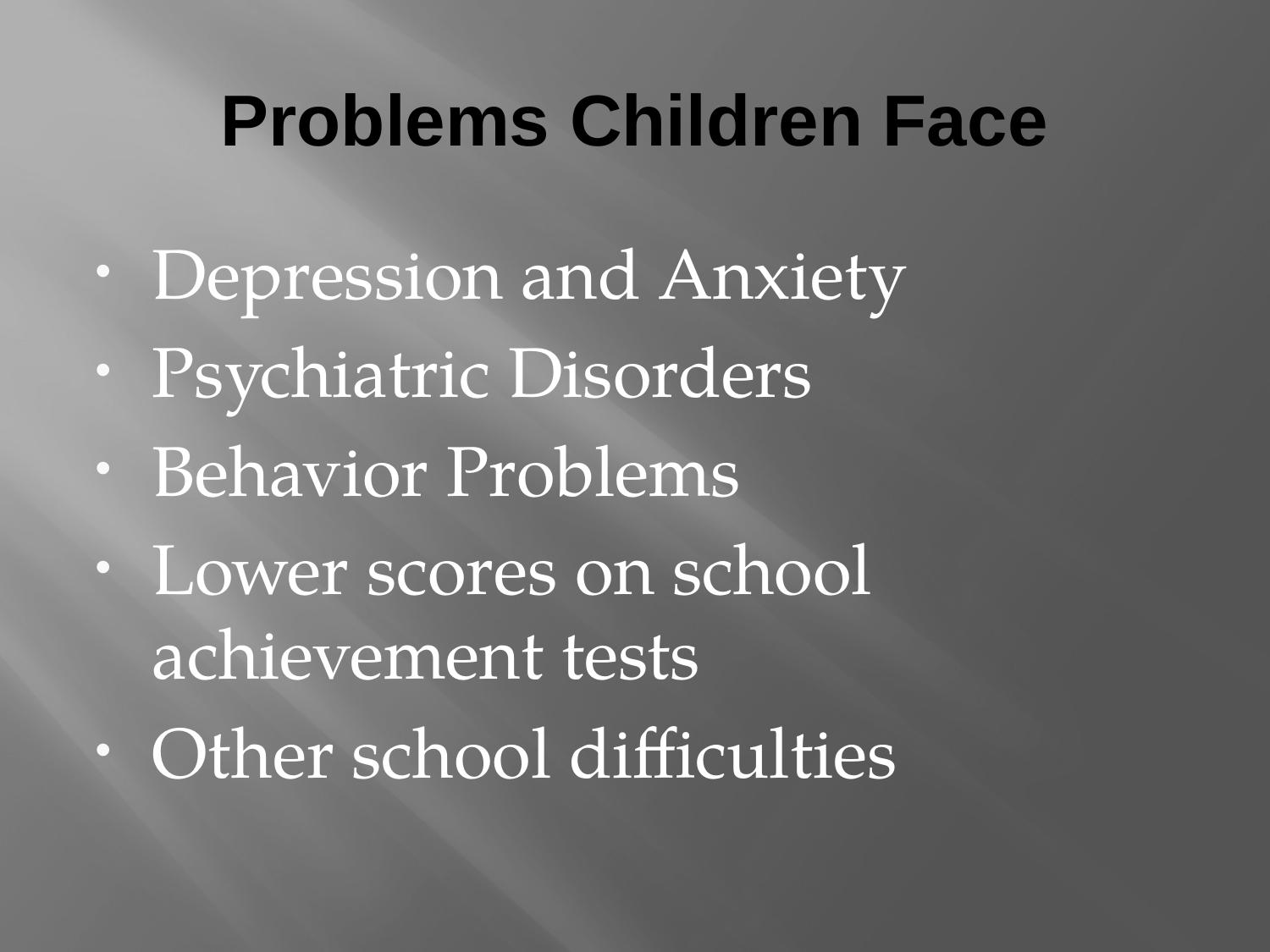

# Problems Children Face
Depression and Anxiety
Psychiatric Disorders
Behavior Problems
Lower scores on school achievement tests
Other school difficulties